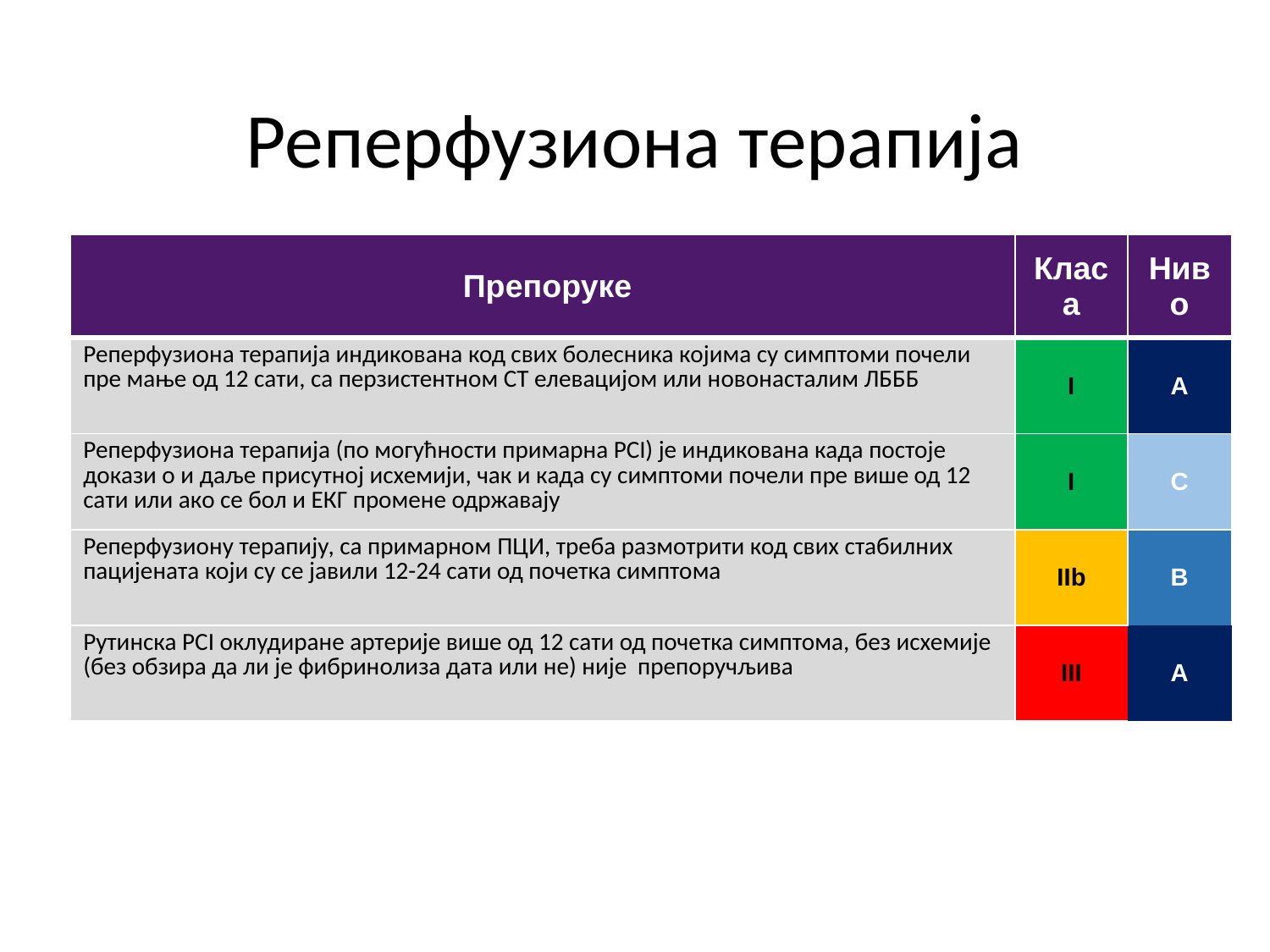

# Реперфузиона терапија
| Препоруке | Класа | Ниво |
| --- | --- | --- |
| Реперфузиона терапија индикована код свих болесника којима су симптоми почели пре мање од 12 сати, са перзистентном СТ елевацијом или новонасталим ЛБББ | I | А |
| Реперфузиона терапија (по могућности примарна PCI) је индикована када постоје докази о и даље присутној исхемији, чак и када су симптоми почели пре више од 12 сати или ако се бол и ЕКГ промене одржавају | I | C |
| Реперфузиону терапију, са примарном ПЦИ, треба размотрити код свих стабилних пацијената који су се јавили 12-24 сати од почетка симптома | IIb | B |
| Рутинска PCI оклудиране артерије више од 12 сати од почетка симптома, без исхемије (без обзира да ли је фибринолиза дата или не) није препоручљива | III | A |